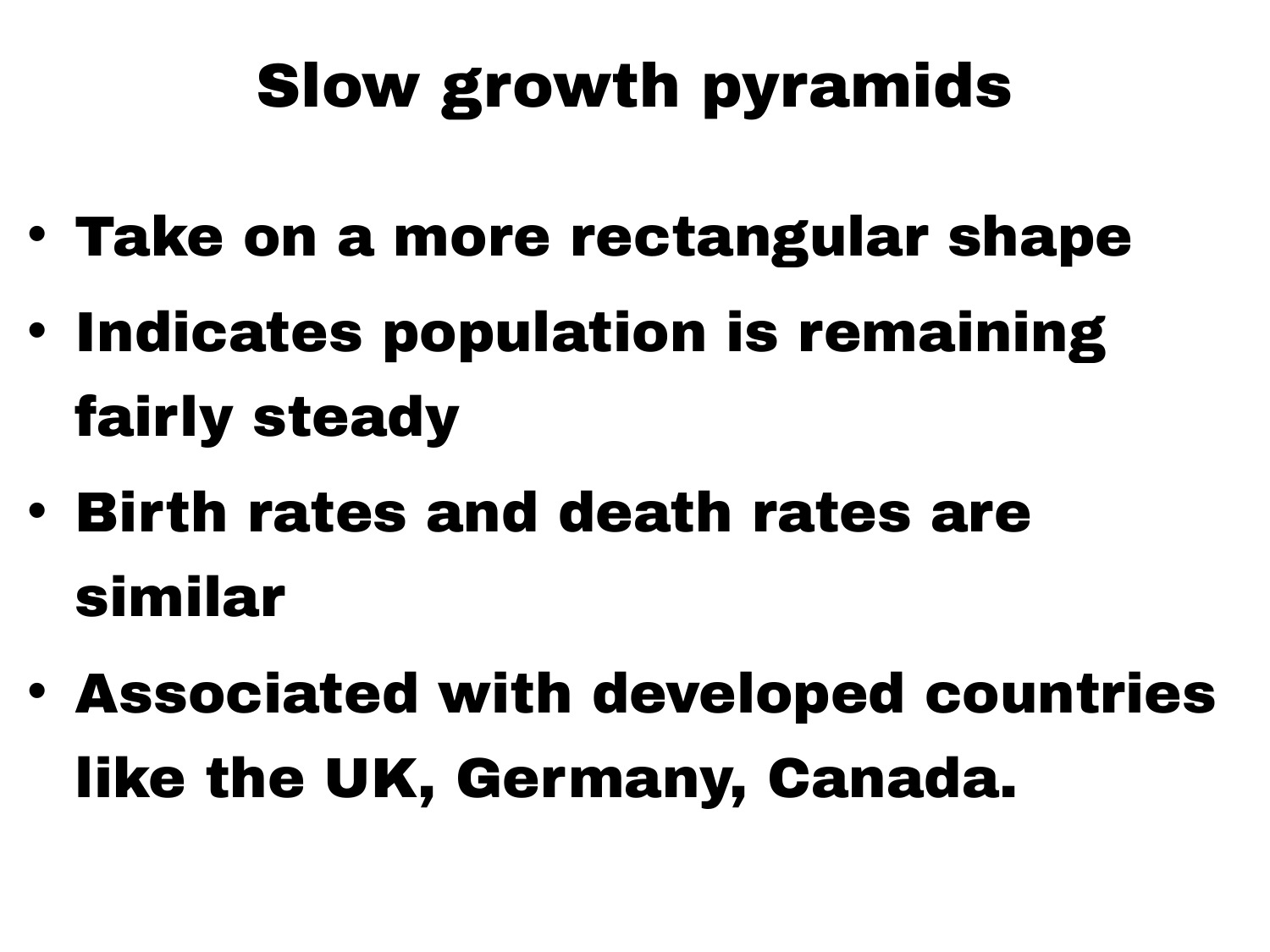

# Slow growth pyramids
Take on a more rectangular shape
Indicates population is remaining fairly steady
Birth rates and death rates are similar
Associated with developed countries like the UK, Germany, Canada.